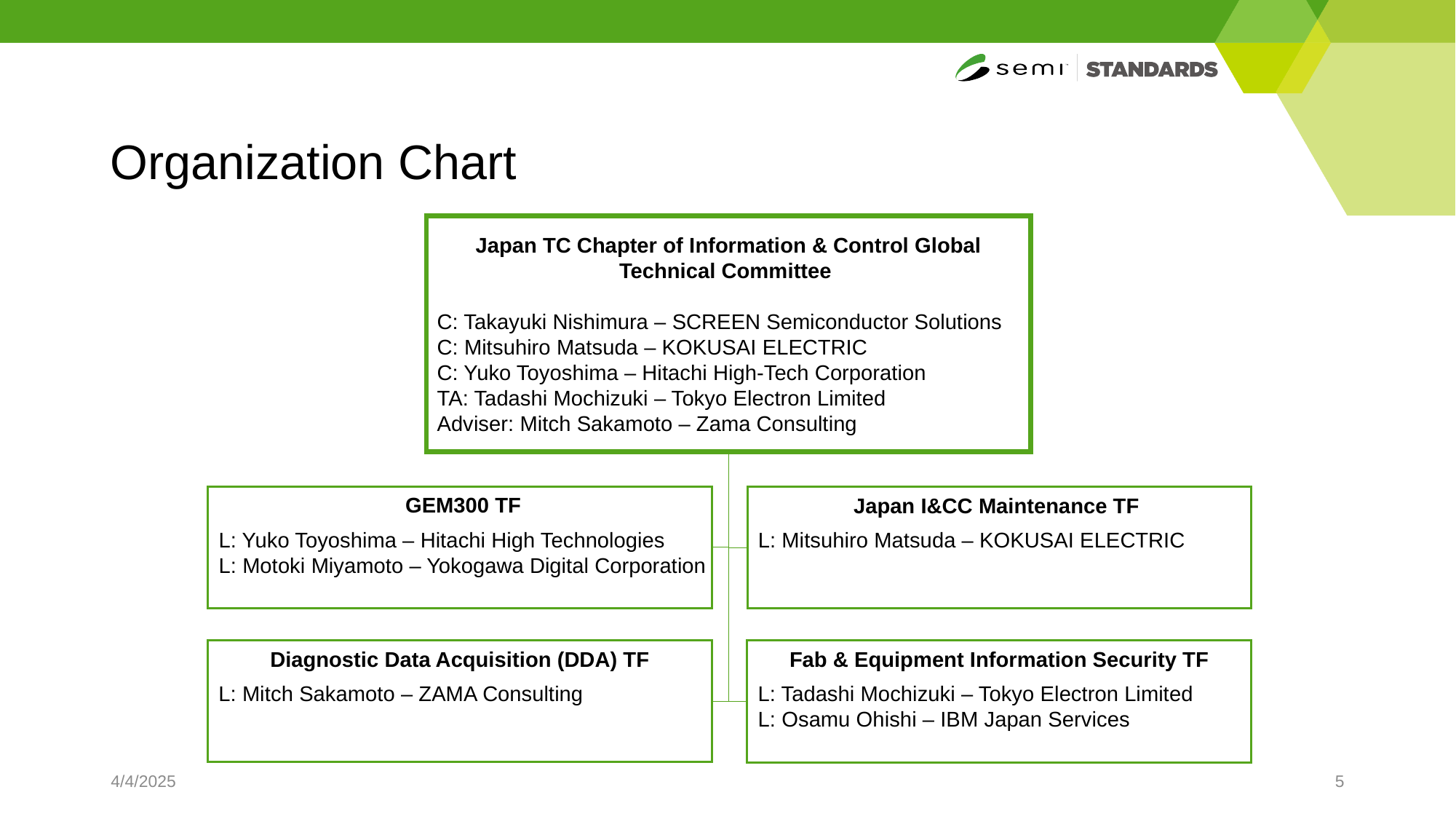

# Organization Chart
Japan TC Chapter of Information & Control Global Technical Committee

C: Takayuki Nishimura – SCREEN Semiconductor Solutions
C: Mitsuhiro Matsuda – KOKUSAI ELECTRIC
C: Yuko Toyoshima – Hitachi High-Tech Corporation
TA: Tadashi Mochizuki – Tokyo Electron Limited
Adviser: Mitch Sakamoto – Zama Consulting
GEM300 TF
L: Yuko Toyoshima – Hitachi High Technologies
L: Motoki Miyamoto – Yokogawa Digital Corporation
Japan I&CC Maintenance TF
L: Mitsuhiro Matsuda – KOKUSAI ELECTRIC
Diagnostic Data Acquisition (DDA) TF
L: Mitch Sakamoto – ZAMA Consulting
Fab & Equipment Information Security TF
L: Tadashi Mochizuki – Tokyo Electron Limited
L: Osamu Ohishi – IBM Japan Services
4/4/2025
5